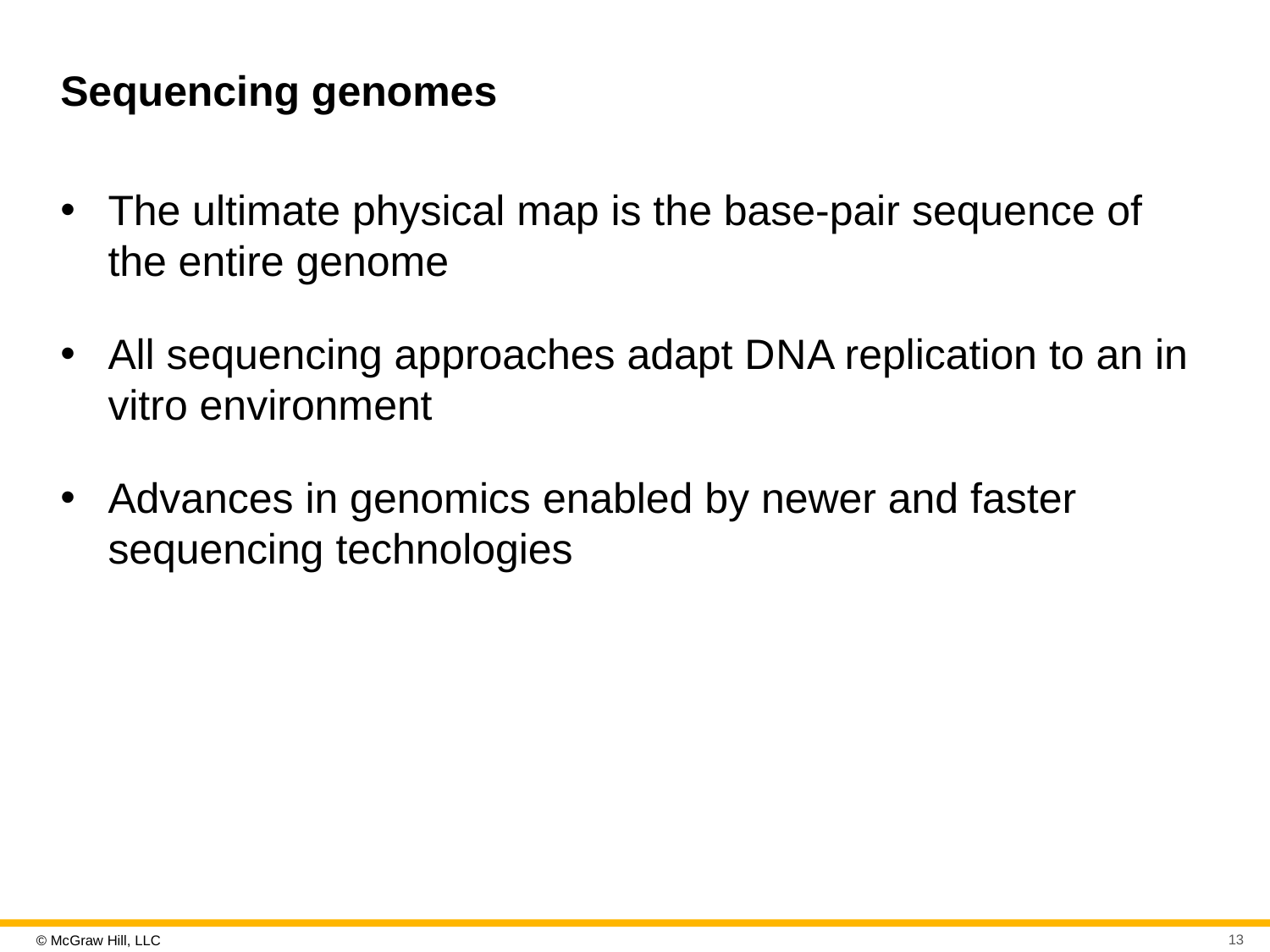

# Sequencing genomes
The ultimate physical map is the base-pair sequence of the entire genome
All sequencing approaches adapt D N A replication to an in vitro environment
Advances in genomics enabled by newer and faster sequencing technologies
13